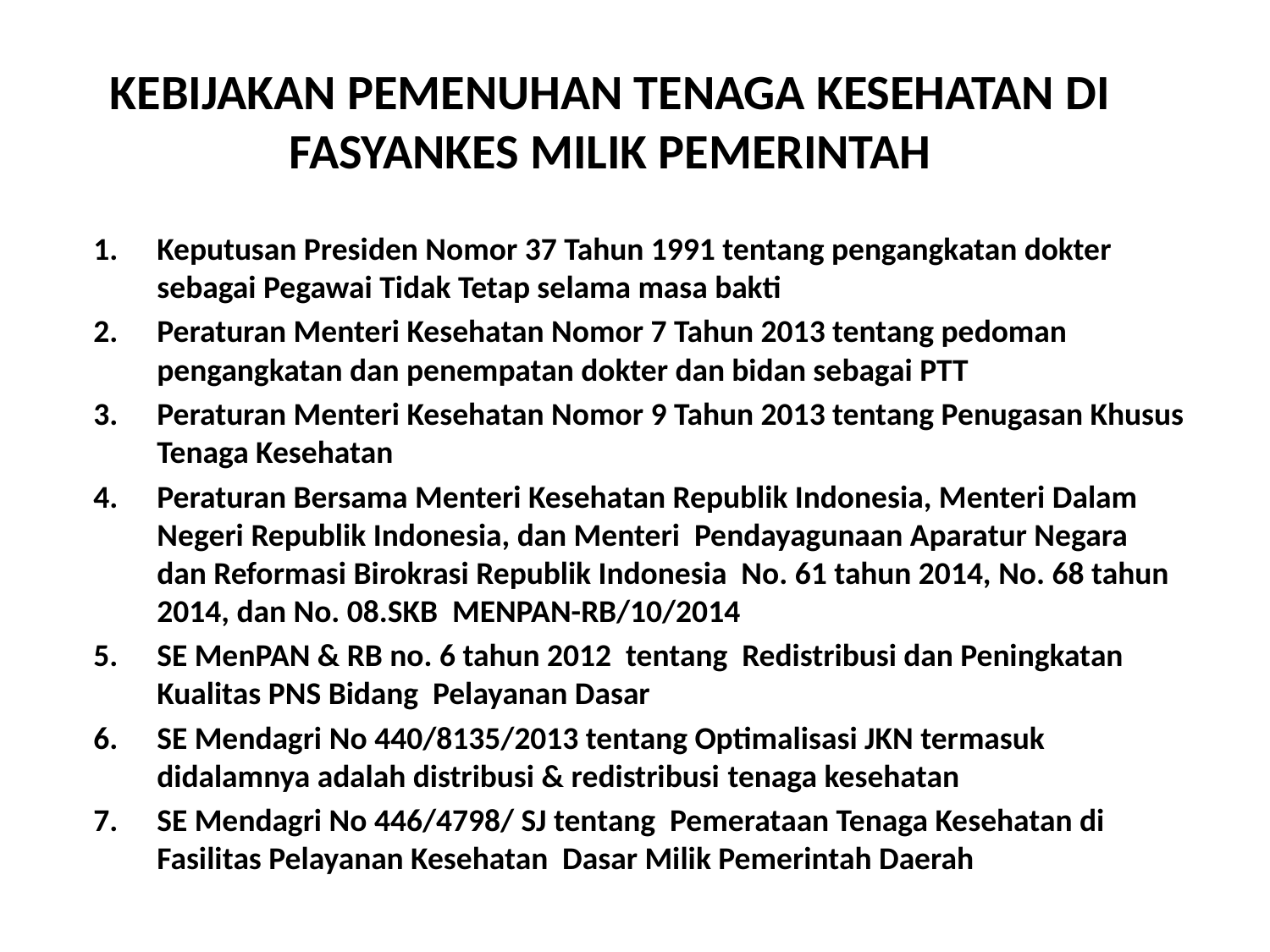

# KEBIJAKAN PEMENUHAN TENAGA KESEHATAN DI FASYANKES MILIK PEMERINTAH
Keputusan Presiden Nomor 37 Tahun 1991 tentang pengangkatan dokter sebagai Pegawai Tidak Tetap selama masa bakti
Peraturan Menteri Kesehatan Nomor 7 Tahun 2013 tentang pedoman pengangkatan dan penempatan dokter dan bidan sebagai PTT
Peraturan Menteri Kesehatan Nomor 9 Tahun 2013 tentang Penugasan Khusus Tenaga Kesehatan
Peraturan Bersama Menteri Kesehatan Republik Indonesia, Menteri Dalam Negeri Republik Indonesia, dan Menteri  Pendayagunaan Aparatur Negara  dan Reformasi Birokrasi Republik Indonesia  No. 61 tahun 2014, No. 68 tahun 2014, dan No. 08.SKB  MENPAN-RB/10/2014
SE MenPAN & RB no. 6 tahun 2012  tentang  Redistribusi dan Peningkatan Kualitas PNS Bidang  Pelayanan Dasar
SE Mendagri No 440/8135/2013 tentang Optimalisasi JKN termasuk didalamnya adalah distribusi & redistribusi tenaga kesehatan
SE Mendagri No 446/4798/ SJ tentang  Pemerataan Tenaga Kesehatan di Fasilitas Pelayanan Kesehatan  Dasar Milik Pemerintah Daerah